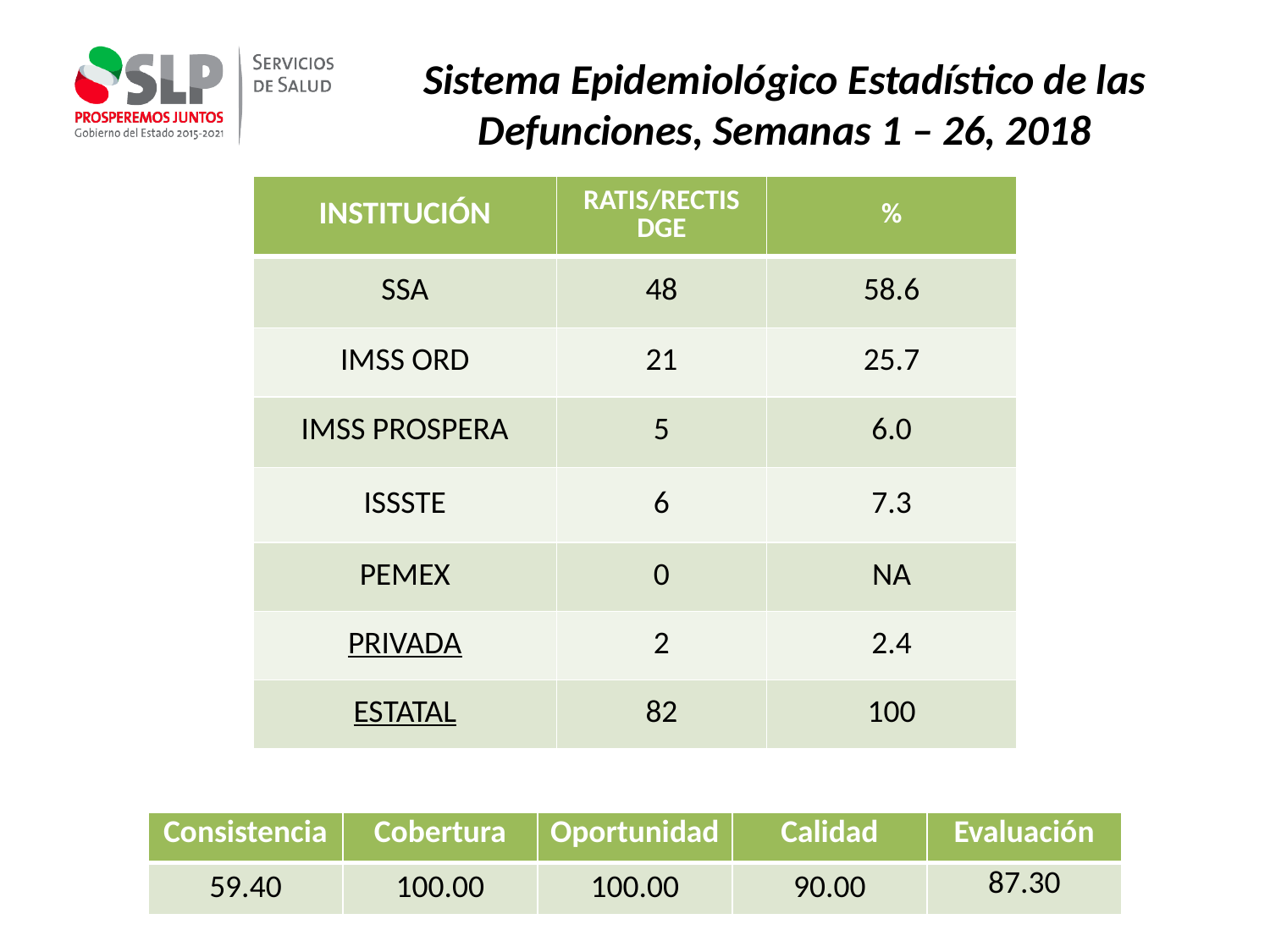

Sistema Epidemiológico Estadístico de las Defunciones, Semanas 1 – 26, 2018
| INSTITUCIÓN | RATIS/RECTIS DGE | % |
| --- | --- | --- |
| SSA | 48 | 58.6 |
| IMSS ORD | 21 | 25.7 |
| IMSS PROSPERA | 5 | 6.0 |
| ISSSTE | 6 | 7.3 |
| PEMEX | 0 | NA |
| PRIVADA | 2 | 2.4 |
| ESTATAL | 82 | 100 |
| Consistencia | Cobertura | Oportunidad | Calidad | Evaluación |
| --- | --- | --- | --- | --- |
| 59.40 | 100.00 | 100.00 | 90.00 | 87.30 |